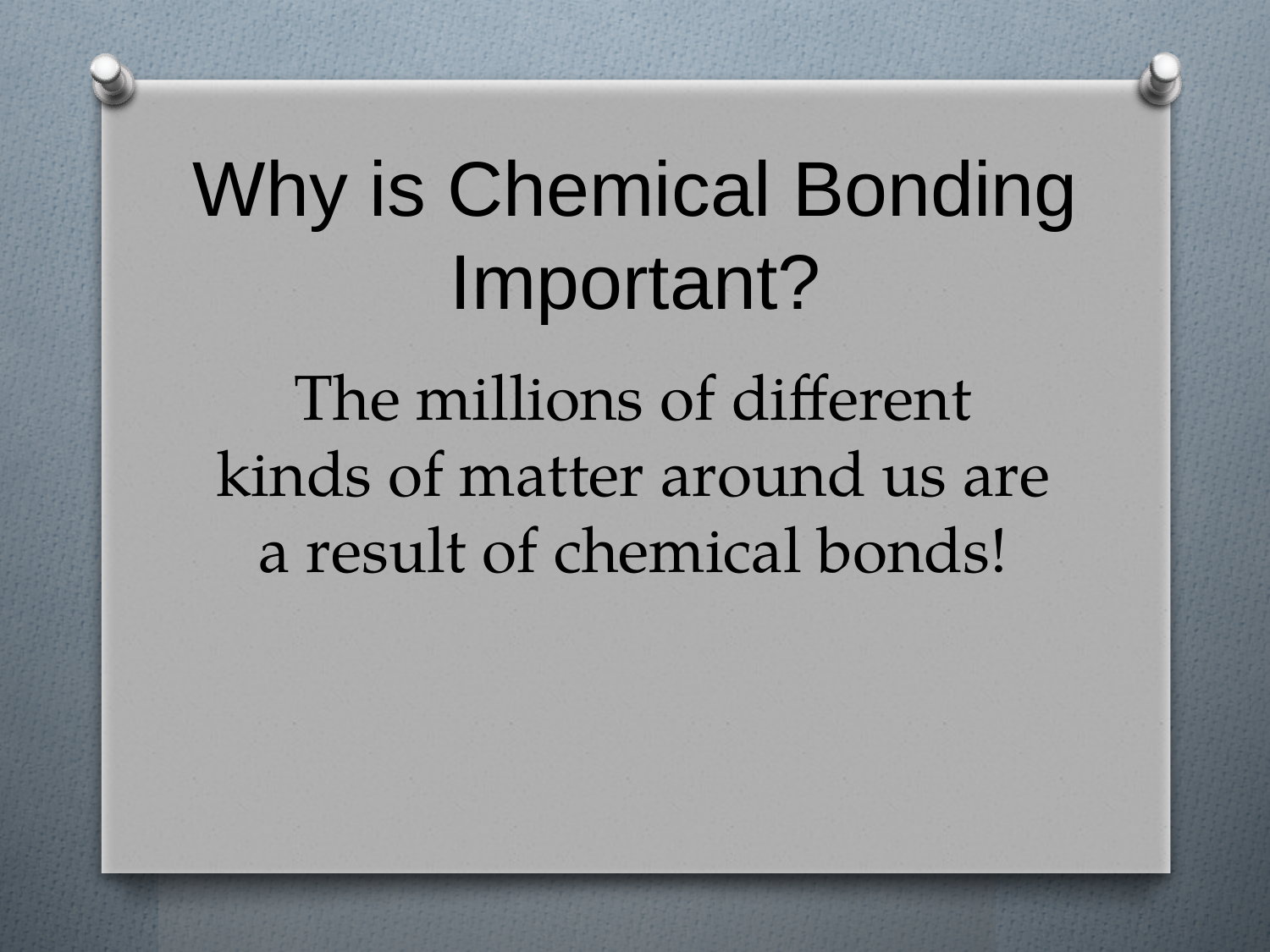

Why is Chemical Bonding Important?
The millions of different kinds of matter around us are a result of chemical bonds!